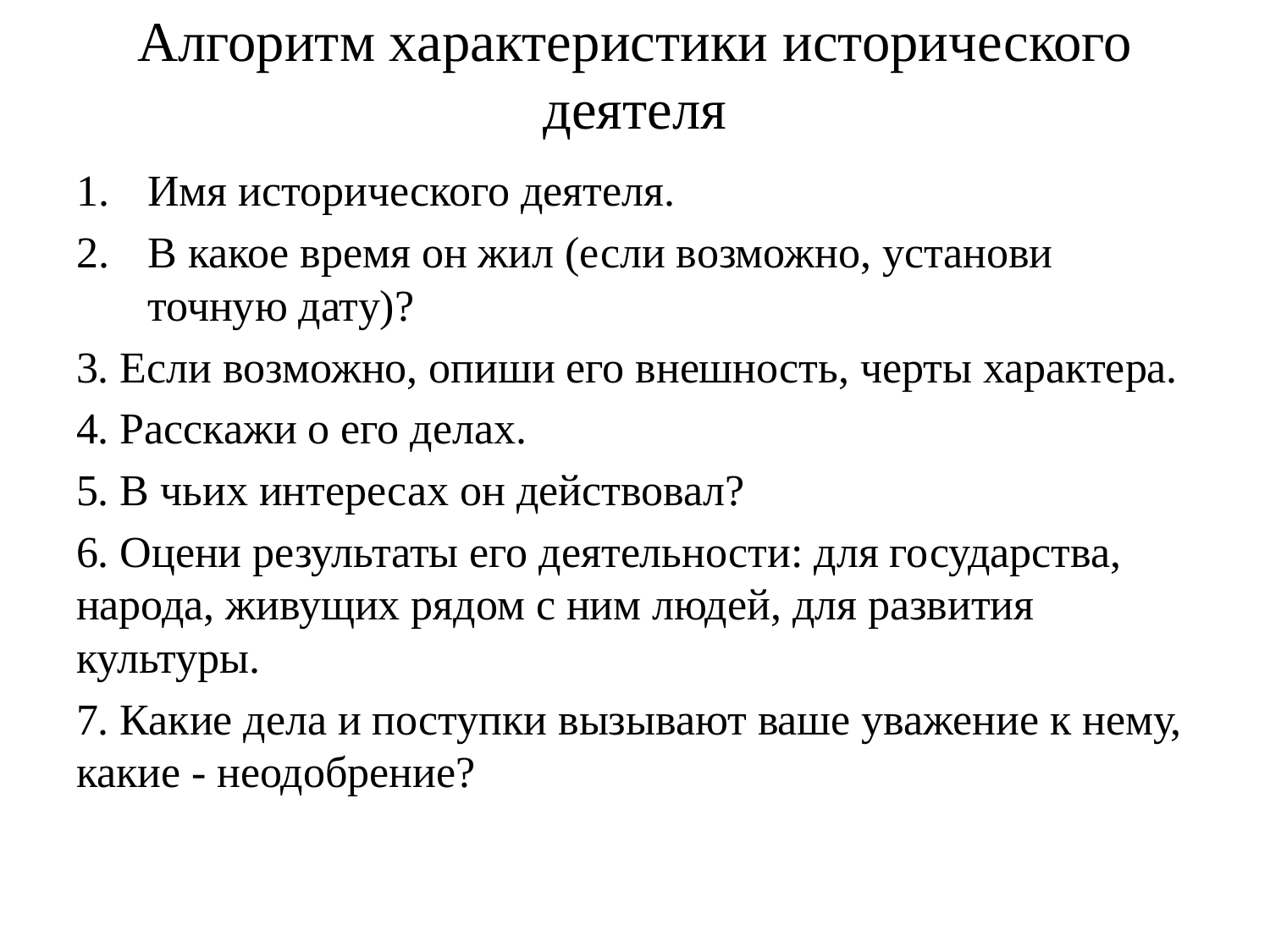

# Алгоритм характеристики исторического деятеля
Имя исторического деятеля.
В какое время он жил (если возможно, установи точную дату)?
3. Если возможно, опиши его внешность, черты характера.
4. Расскажи о его делах.
5. В чьих интересах он действовал?
6. Оцени результаты его деятельности: для государства, народа, живущих рядом с ним людей, для развития культуры.
7. Какие дела и поступки вызывают ваше уважение к нему, ка­кие - неодобрение?